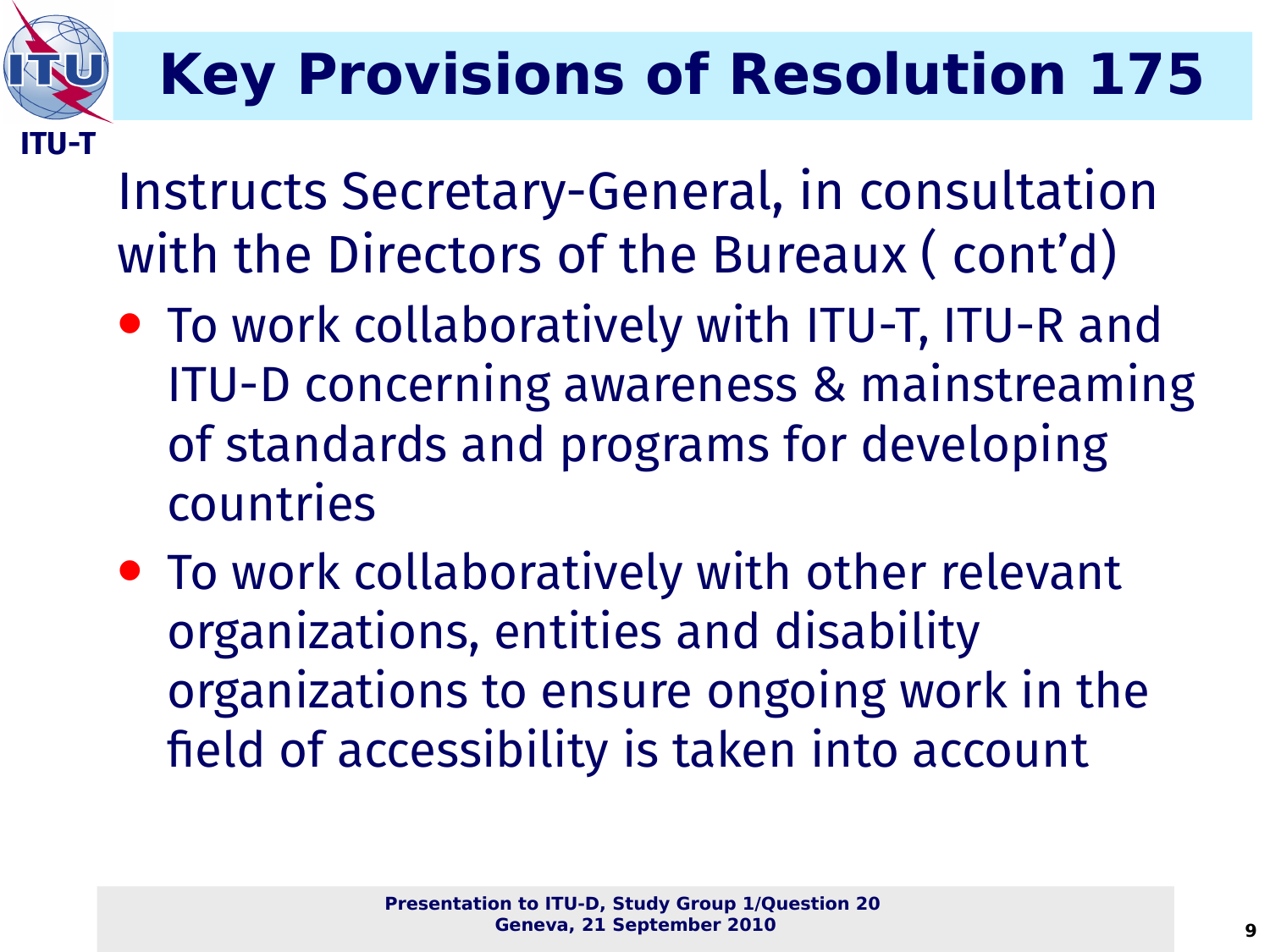

# Key Provisions of Resolution 175
Instructs Secretary-General, in consultation with the Directors of the Bureaux ( cont’d)
To work collaboratively with ITU-T, ITU-R and ITU-D concerning awareness & mainstreaming of standards and programs for developing countries
To work collaboratively with other relevant organizations, entities and disability organizations to ensure ongoing work in the field of accessibility is taken into account
9